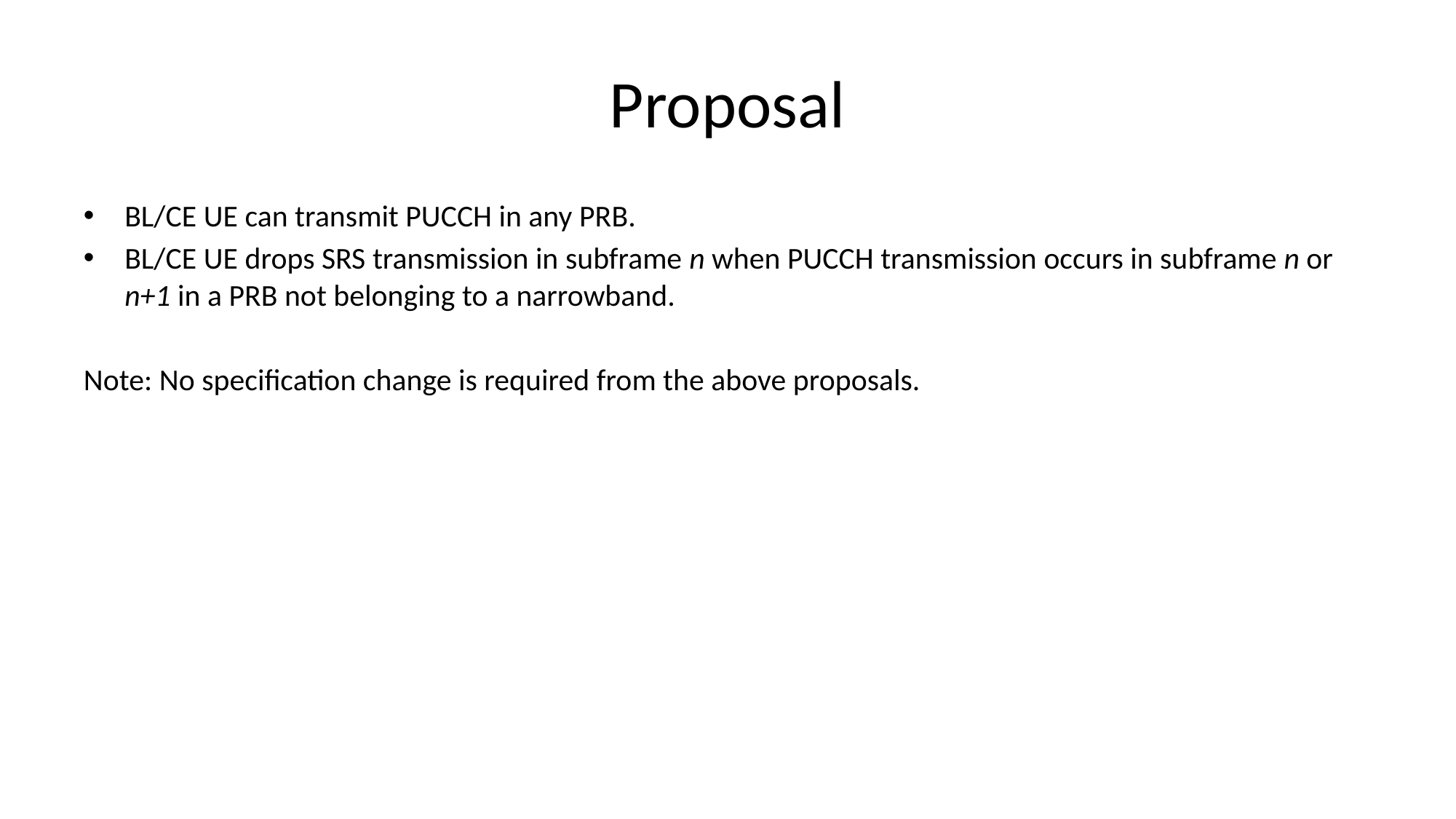

# Proposal
BL/CE UE can transmit PUCCH in any PRB.
BL/CE UE drops SRS transmission in subframe n when PUCCH transmission occurs in subframe n or n+1 in a PRB not belonging to a narrowband.

Note: No specification change is required from the above proposals.